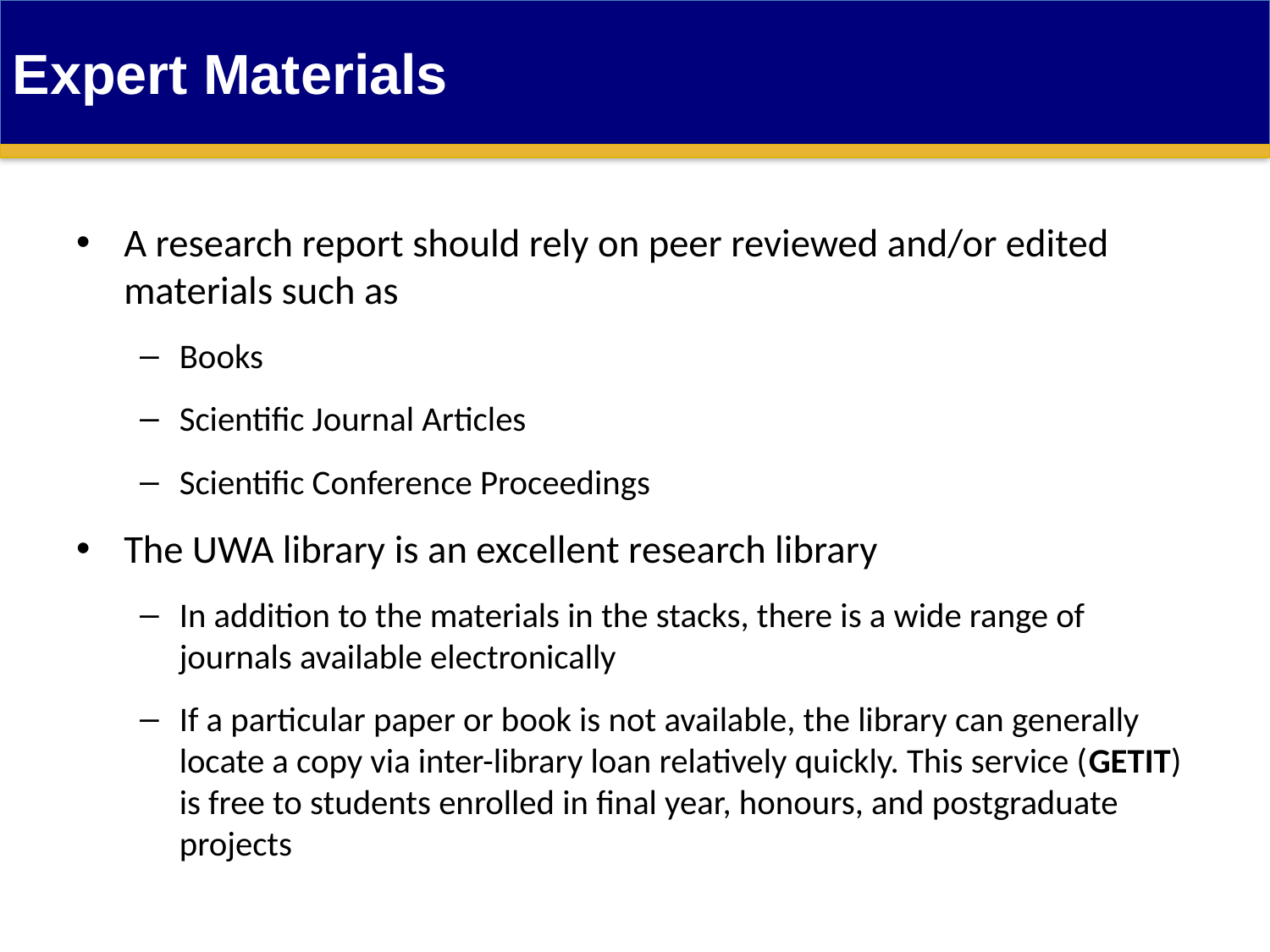

Expert Materials

A research report should rely on peer reviewed and/or edited materials such as
Books
Scientific Journal Articles
Scientific Conference Proceedings
The UWA library is an excellent research library
In addition to the materials in the stacks, there is a wide range of journals available electronically
If a particular paper or book is not available, the library can generally locate a copy via inter-library loan relatively quickly. This service (GETIT) is free to students enrolled in final year, honours, and postgraduate projects